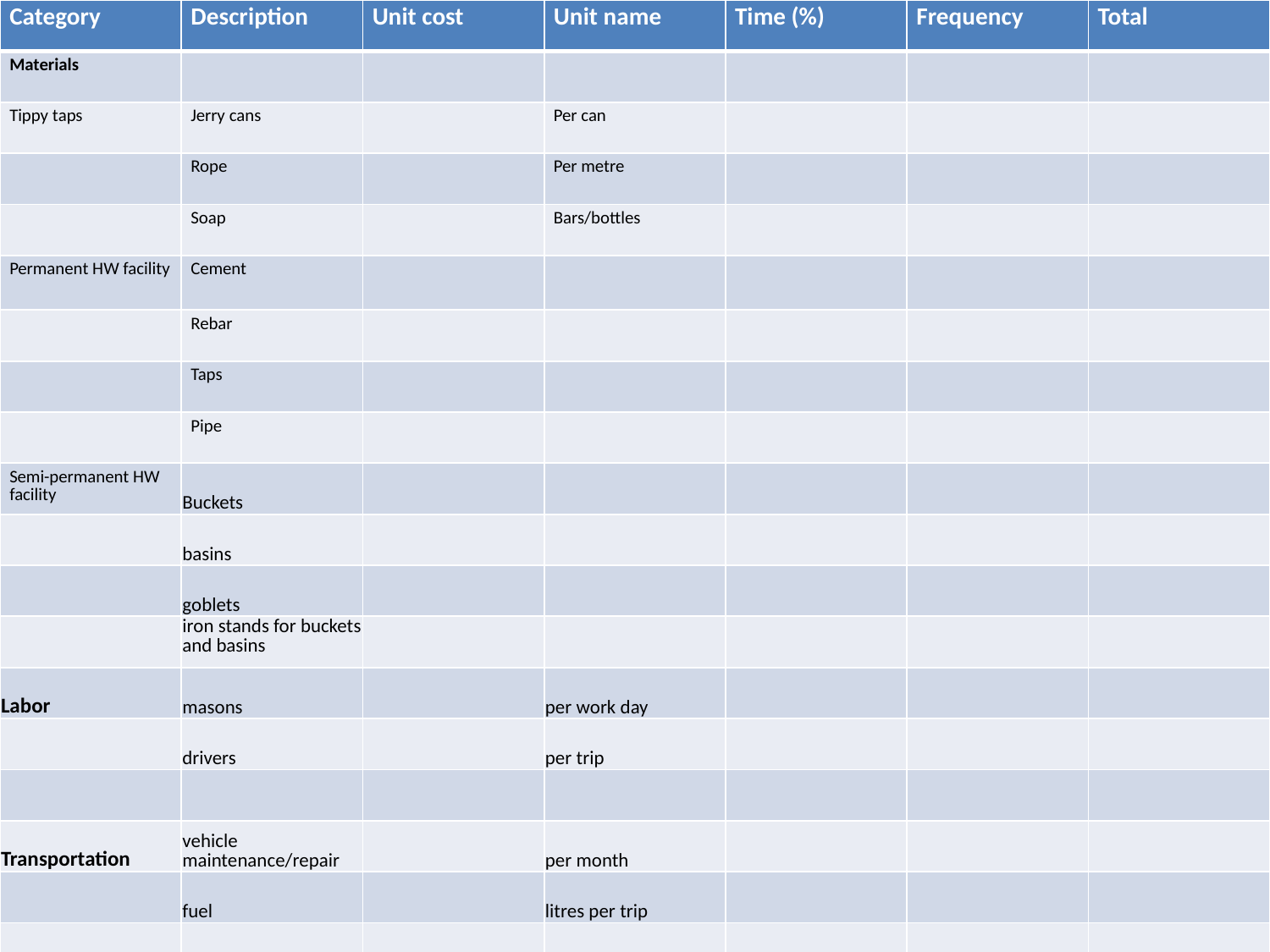

| Category | Description | Unit cost | Unit name | Time (%) | Frequency | Total |
| --- | --- | --- | --- | --- | --- | --- |
| Materials |  |  |  |  |  |  |
| Tippy taps | Jerry cans |  | Per can |  |  |  |
|  | Rope |  | Per metre |  |  |  |
|  | Soap |  | Bars/bottles |  |  |  |
| Permanent HW facility | Cement |  |  |  |  |  |
|  | Rebar |  |  |  |  |  |
|  | Taps |  |  |  |  |  |
|  | Pipe |  |  |  |  |  |
| Semi-permanent HW facility | Buckets |  |  |  |  |  |
|  | basins |  |  |  |  |  |
|  | goblets |  |  |  |  |  |
|  | iron stands for buckets and basins |  |  |  |  |  |
| Labor | masons |  | per work day |  |  |  |
|  | drivers |  | per trip |  |  |  |
|  |  |  |  |  |  |  |
| Transportation | vehicle maintenance/repair |  | per month |  |  |  |
|  | fuel |  | litres per trip |  |  |  |
|  |  |  |  |  |  |  |
| Allowances |  |  |  |  |  |  |
| monitoring and school inspection visits) | per diem |  | per person/day |  |  |  |
|  | meals |  | per head |  |  |  |
|  |  |  |  |  |  |  |
| Cross-school visits | per diem |  | per person/day |  |  |  |
|  | meals |  | per head |  |  |  |
|  |  |  |  |  |  |  |
| Develop behavior change strategy |  |  |  |  |  |  |
| Consultant/expert | Fee |  | per person/hour |  |  |  |
|  |  |  |  |  |  |  |
| Special events | Global Handwashing Day |  | per school event |  |  |  |
|  |  |  | per district event |  |  |  |
|  | World Toilet Day |  | per school event |  |  |  |
|  |  |  | per district event |  |  |  |
|  | School Handwashing Fair |  | per school |  |  |  |
|  |  |  |  |  |  |  |
| Training Events | Venue |  | per rental |  | # training events |  |
|  | handouts and training materials |  | per trainee per event |  |  |  |
|  | refreshments |  | per head |  |  |  |
|  | meals |  | per head |  |  |  |
|  | demonstration materials |  | per event |  |  |  |
|  |  |  |  |  |  |  |
| Mass Media | Radio |  | spot |  |  |  |
|  | Billboards |  | Artwork |  |  |  |
|  |  |  | location |  |  |  |
|  |  |  |  |  |  |  |
| Promotional Materials | T-shirts |  |  |  |  |  |
|  | Caps |  |  |  |  |  |
|  | Misc (stickers, pens etc) |  |  |  |  |  |
|  |  |  |  |  |  |  |
| Evaluation | baseline survey |  | per contract |  |  |  |
|  | endline survey |  | per contract |  |  |  |
|  | dissemination event |  | per event |  |  |  |
57